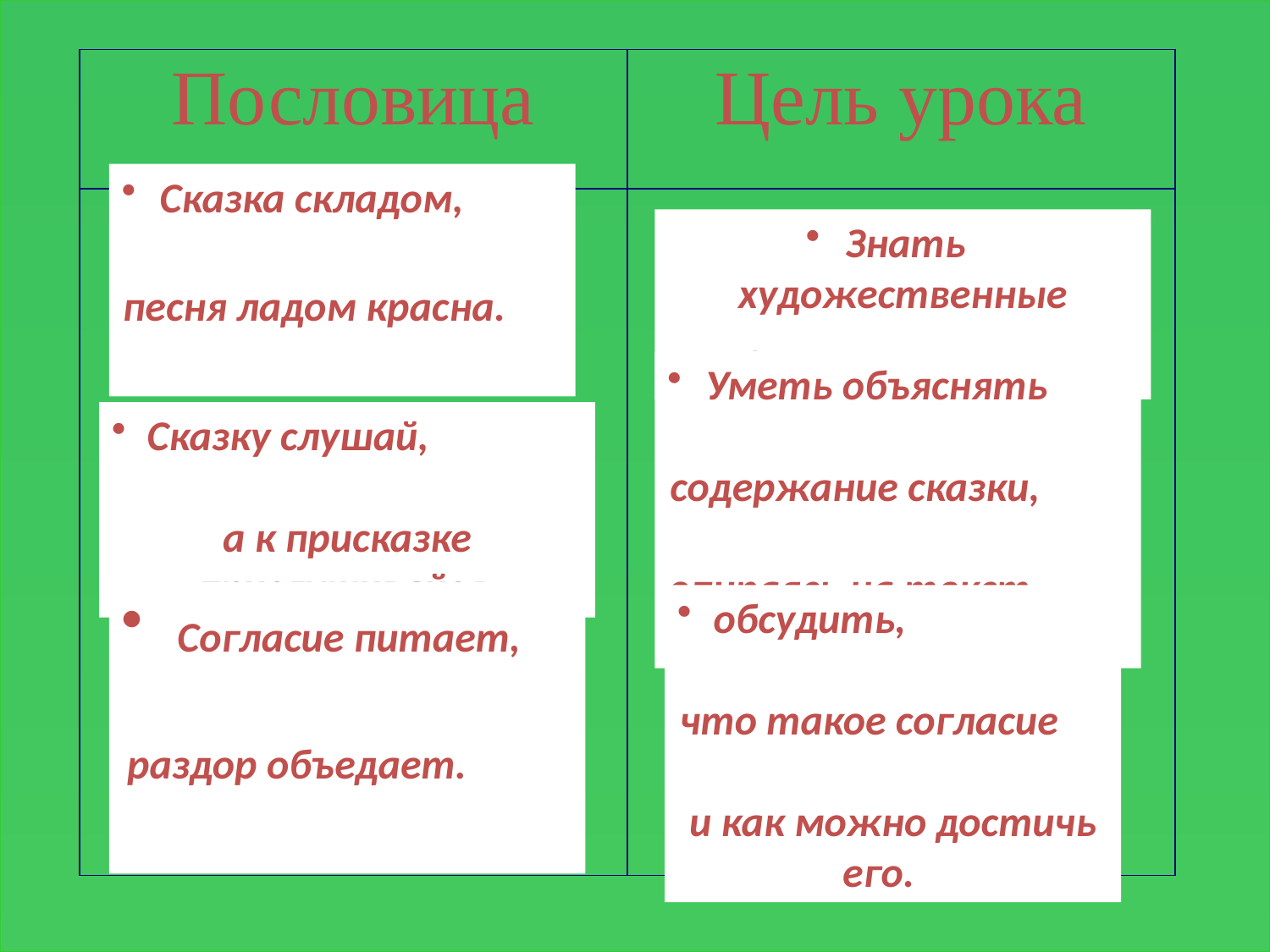

| Пословица | Цель урока |
| --- | --- |
|  |  |
 Знать   художественные
особенности сказок.
  Сказка складом,
песня ладом красна.

  Сказку слушай,
а к присказке прислушивайся.
  Уметь объяснять
содержание сказки,
опираясь на текст .

  обсудить,
что такое согласие
и как можно достичь его.
  Согласие питает,
раздор объедает.